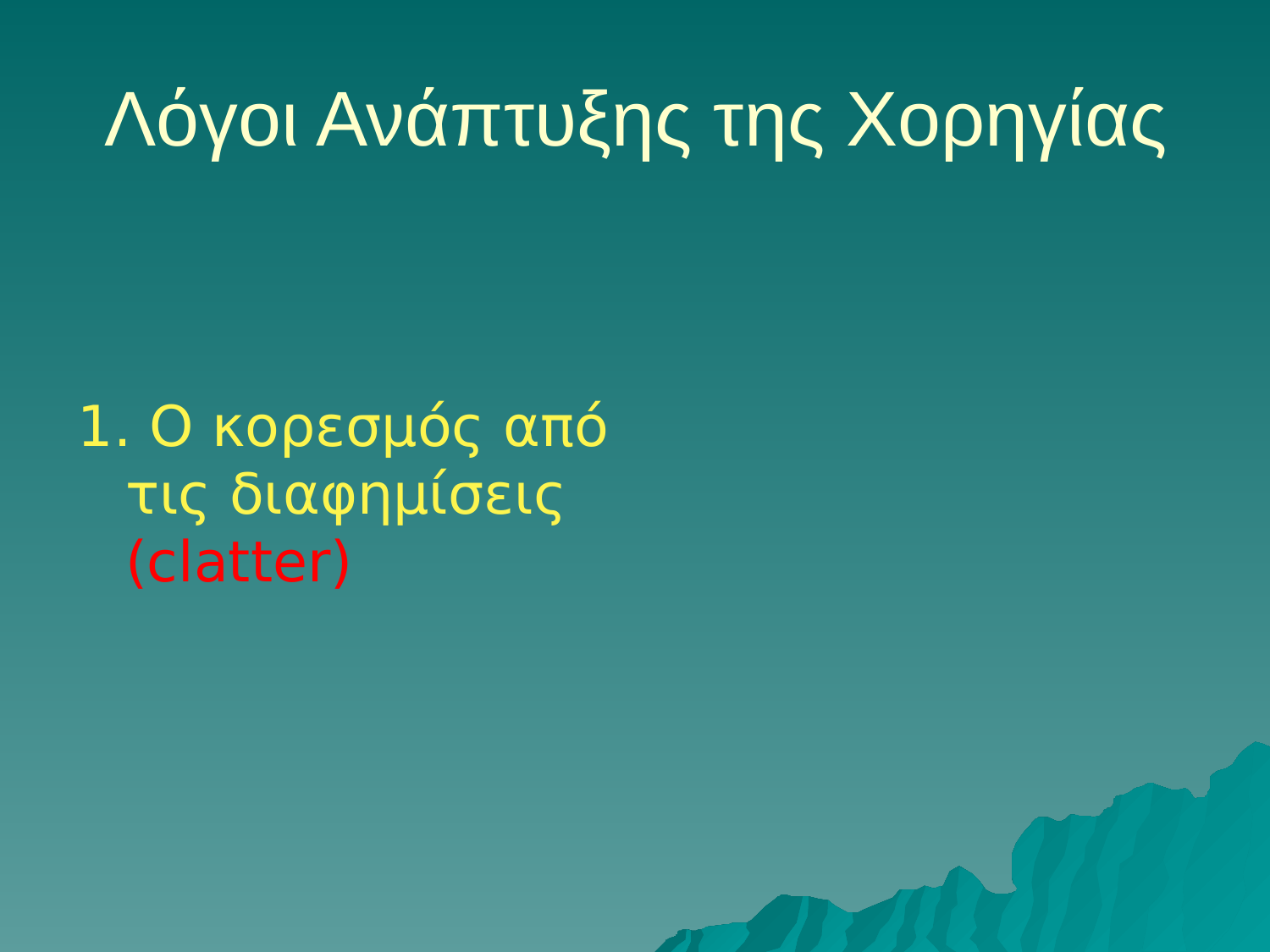

# Λόγοι Ανάπτυξης της Χορηγίας

1. Ο κορεσμός από τις διαφημίσεις (clatter)